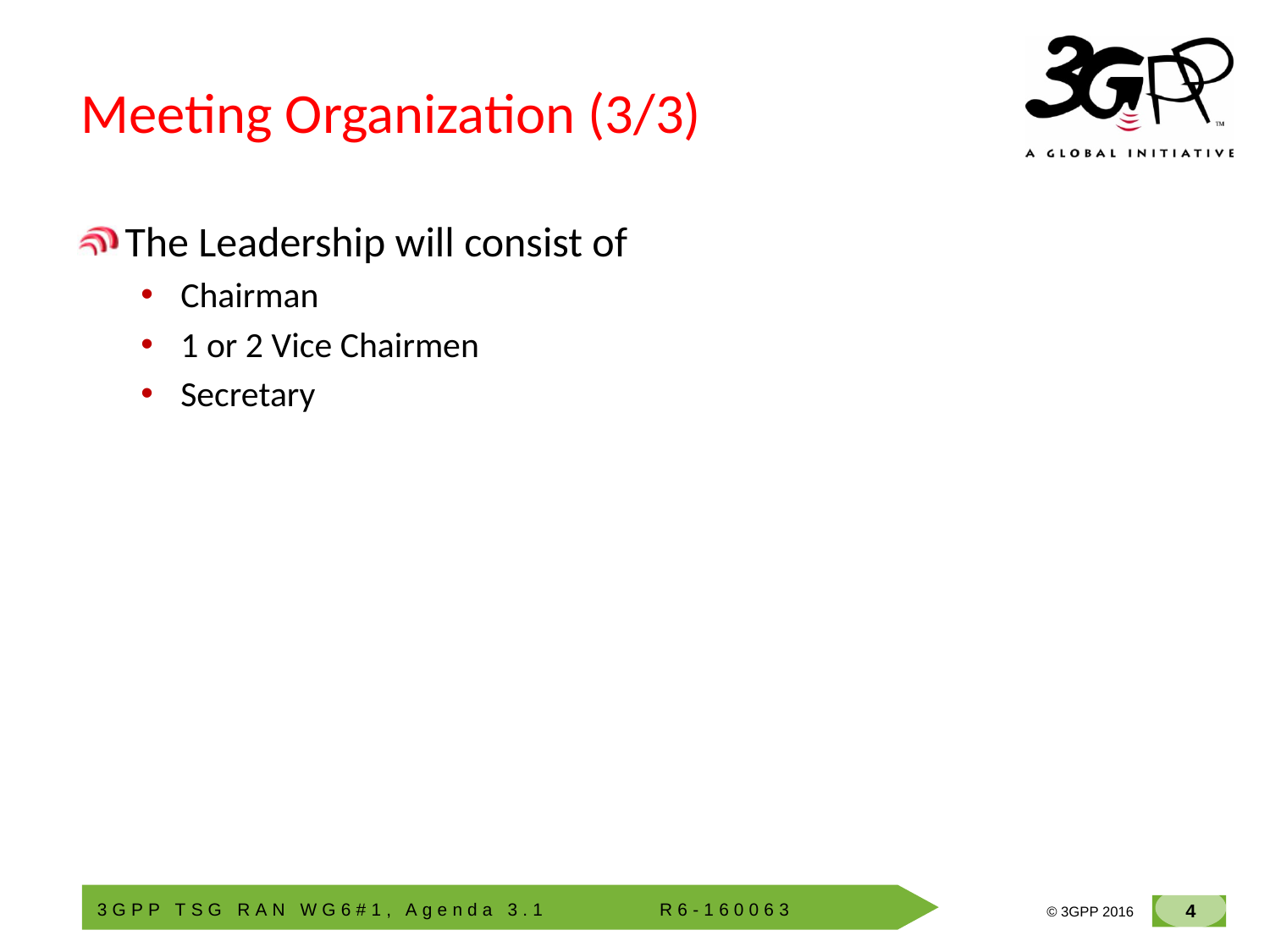

# Meeting Organization (3/3)
The Leadership will consist of
Chairman
1 or 2 Vice Chairmen
Secretary